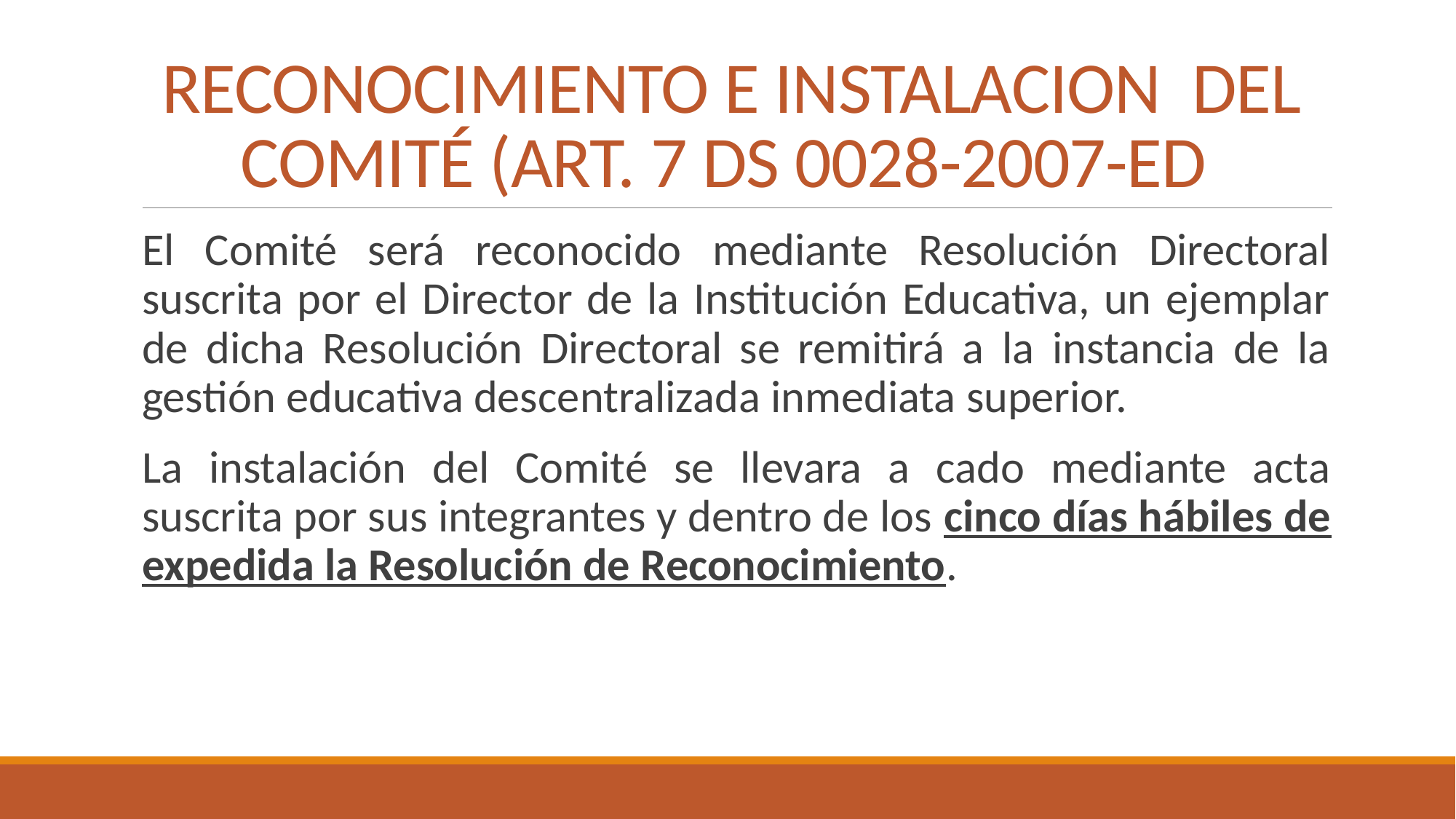

# RECONOCIMIENTO E INSTALACION  DEL COMITÉ (ART. 7 DS 0028-2007-ED
El Comité será reconocido mediante Resolución Directoral suscrita por el Director de la Institución Educativa, un ejemplar de dicha Resolución Directoral se remitirá a la instancia de la gestión educativa descentralizada inmediata superior.
La instalación del Comité se llevara a cado mediante acta suscrita por sus integrantes y dentro de los cinco días hábiles de expedida la Resolución de Reconocimiento.